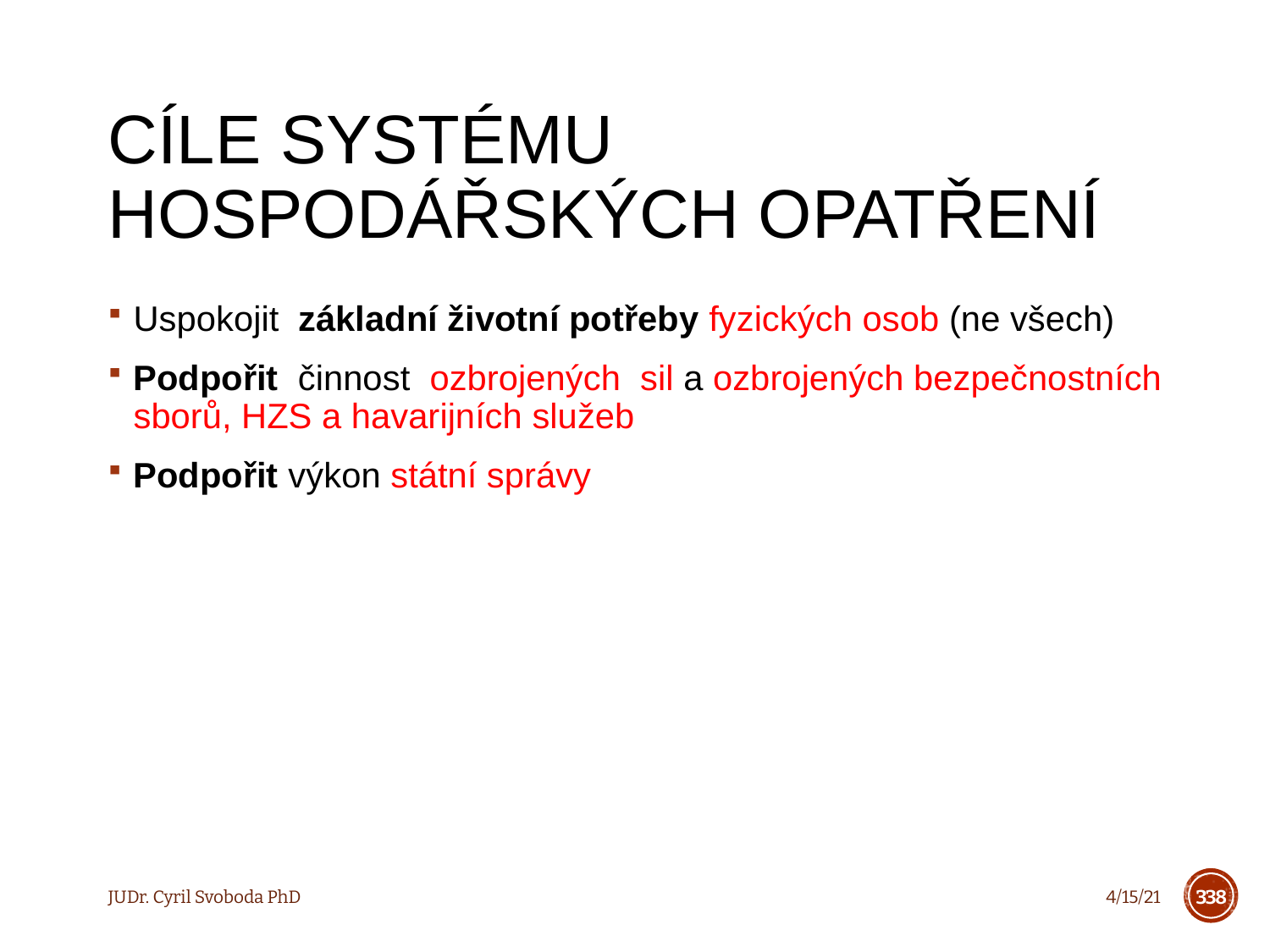

# Cíle systému hospodářských opatření
Uspokojit  základní životní potřeby fyzických osob (ne všech)
Podpořit  činnost  ozbrojených  sil a ozbrojených bezpečnostních sborů, HZS a havarijních služeb
Podpořit výkon státní správy

JUDr. Cyril Svoboda PhD
4/15/21
338